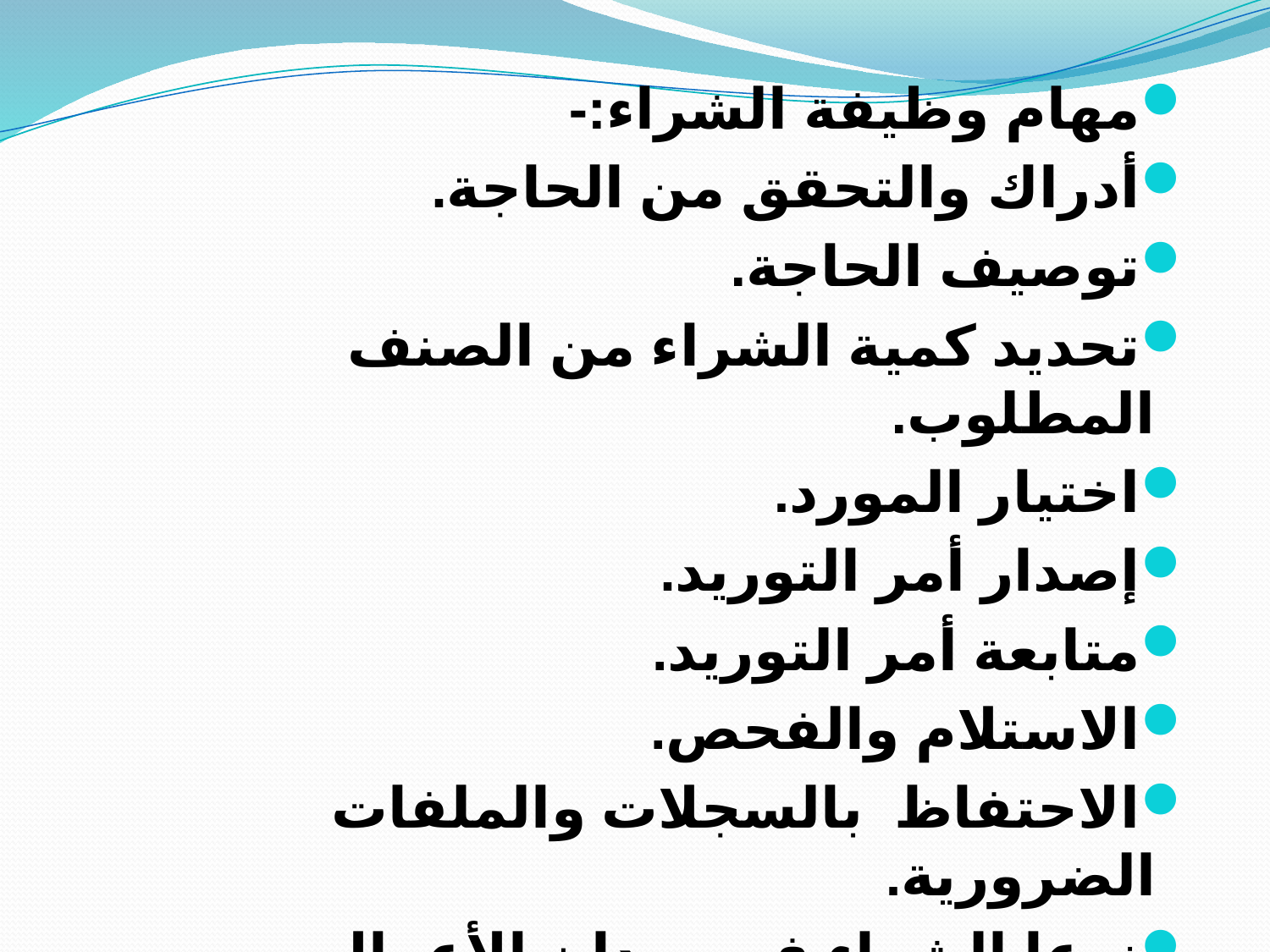

مهام وظيفة الشراء:-
أدراك والتحقق من الحاجة.
توصيف الحاجة.
تحديد كمية الشراء من الصنف المطلوب.
اختيار المورد.
إصدار أمر التوريد.
متابعة أمر التوريد.
الاستلام والفحص.
الاحتفاظ  بالسجلات والملفات الضرورية.
نوعا الشراء في ميدان الأعمال.